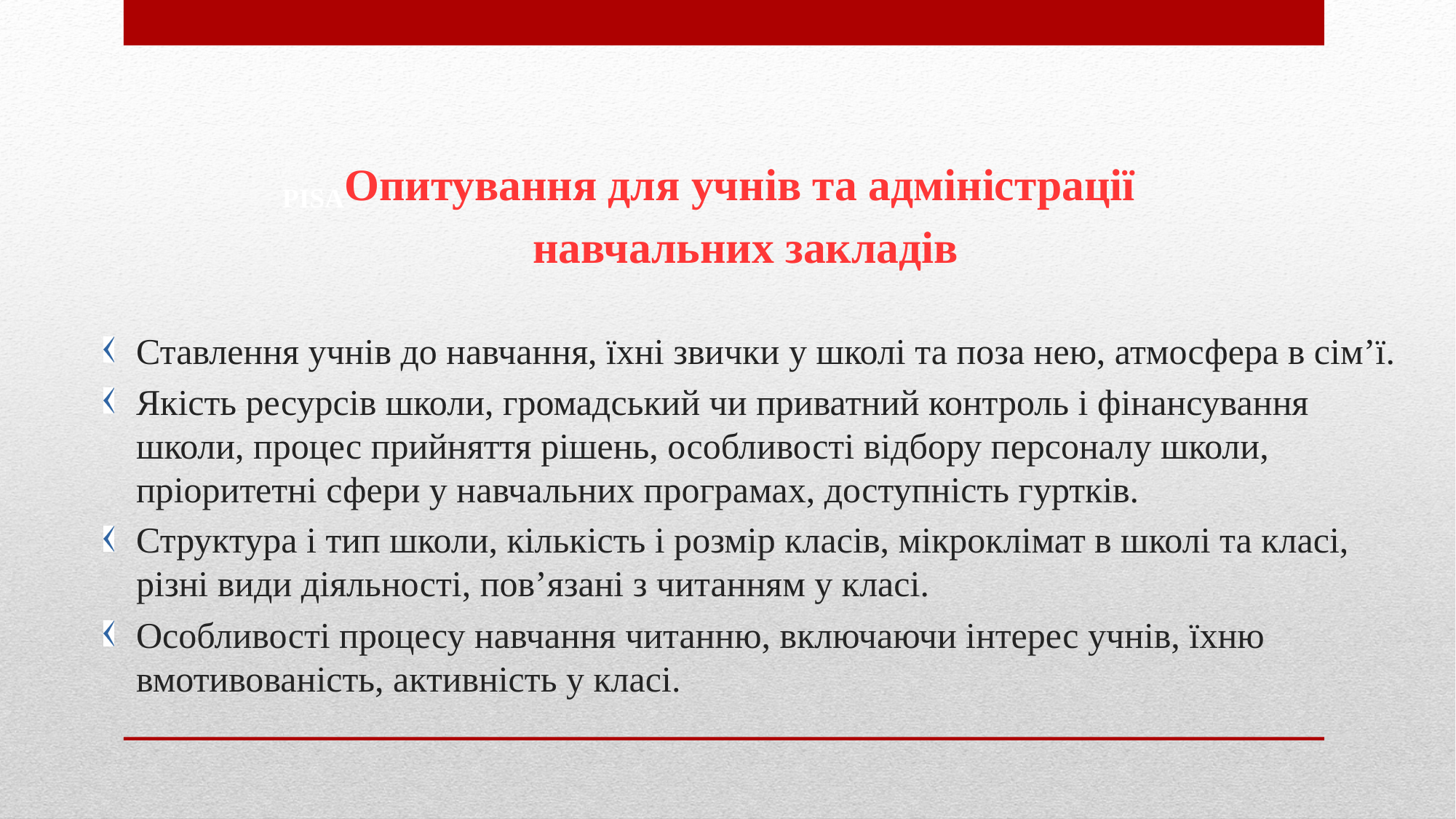

PISA

Опитування для учнів та адміністрації
навчальних закладів

Ставлення учнів до навчання, їхні звички у школі та поза нею, атмосфера в сім’ї.
Якість ресурсів школи, громадський чи приватний контроль і фінансування школи, процес прийняття рішень, особливості відбору персоналу школи, пріоритетні сфери у навчальних програмах, доступність гуртків.
Структура і тип школи, кількість і розмір класів, мікроклімат в школі та класі, різні види діяльності, пов’язані з читанням у класі.
Особливості процесу навчання читанню, включаючи інтерес учнів, їхню вмотивованість, активність у класі.